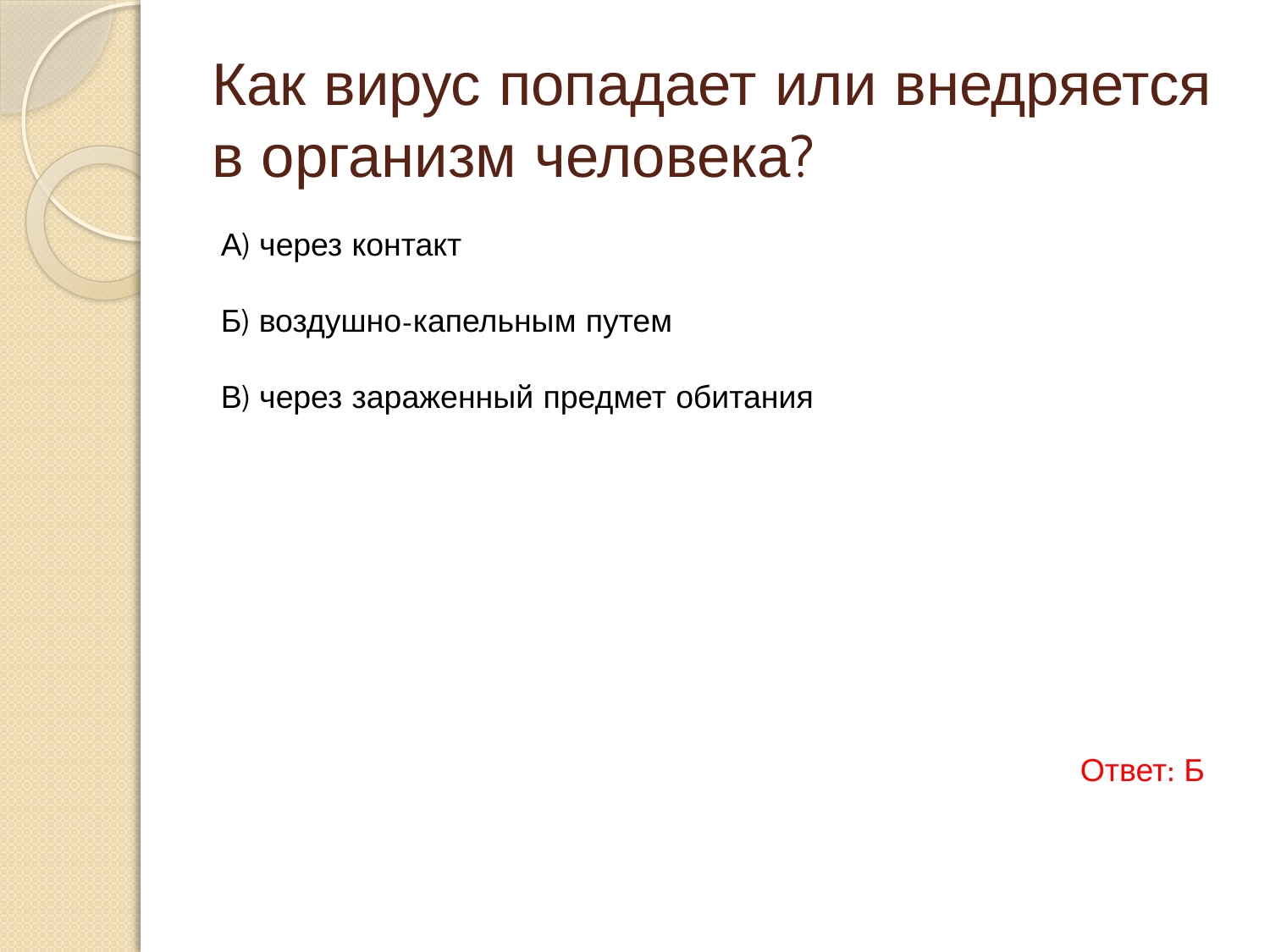

# Как вирус попадает или внедряется в организм человека?
А) через контакт

Б) воздушно-капельным путем

В) через зараженный предмет обитания
Ответ: Б